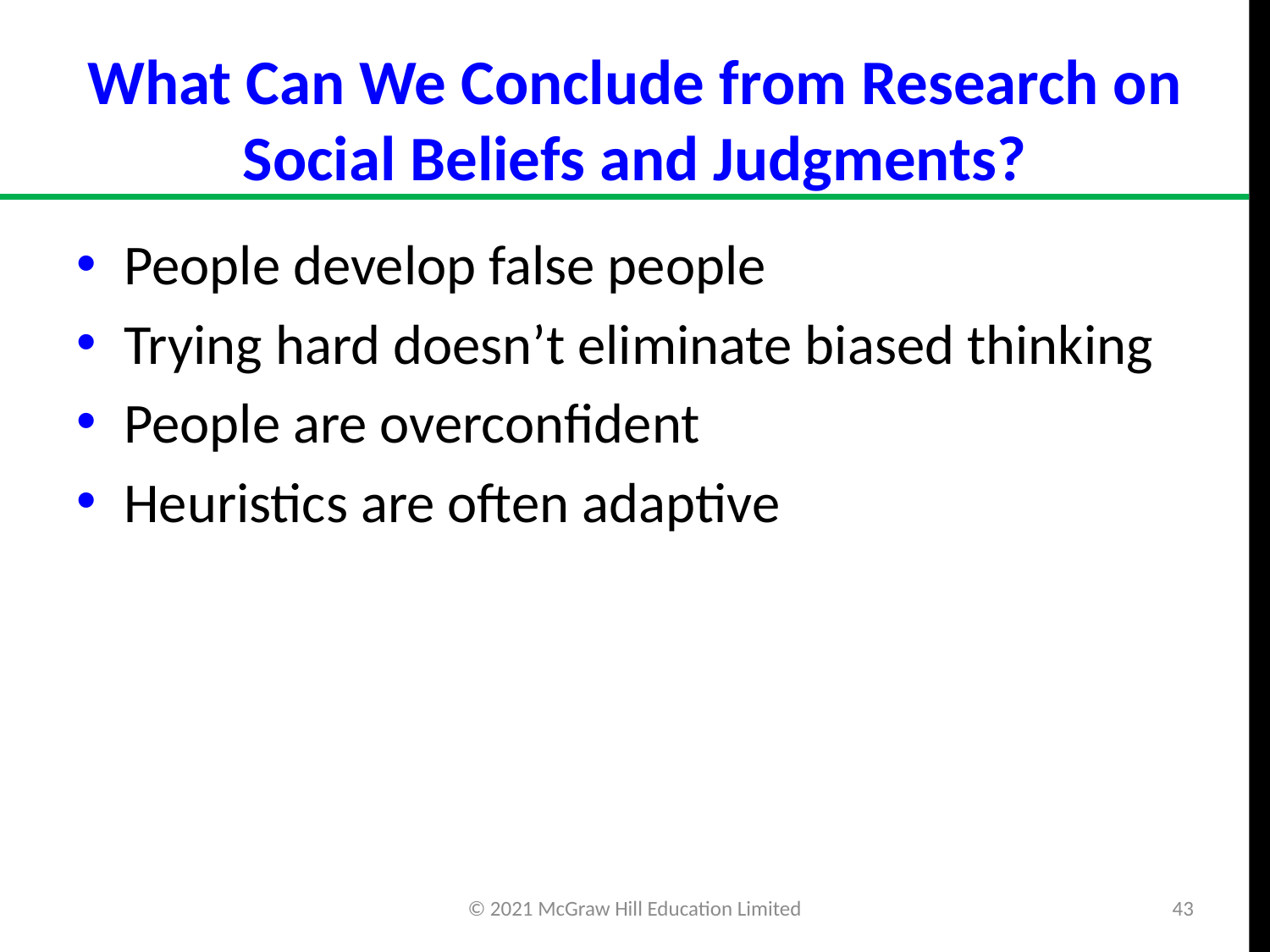

# What Can We Conclude from Research on Social Beliefs and Judgments?
People develop false people
Trying hard doesn’t eliminate biased thinking
People are overconfident
Heuristics are often adaptive

© 2021 McGraw Hill Education Limited
43